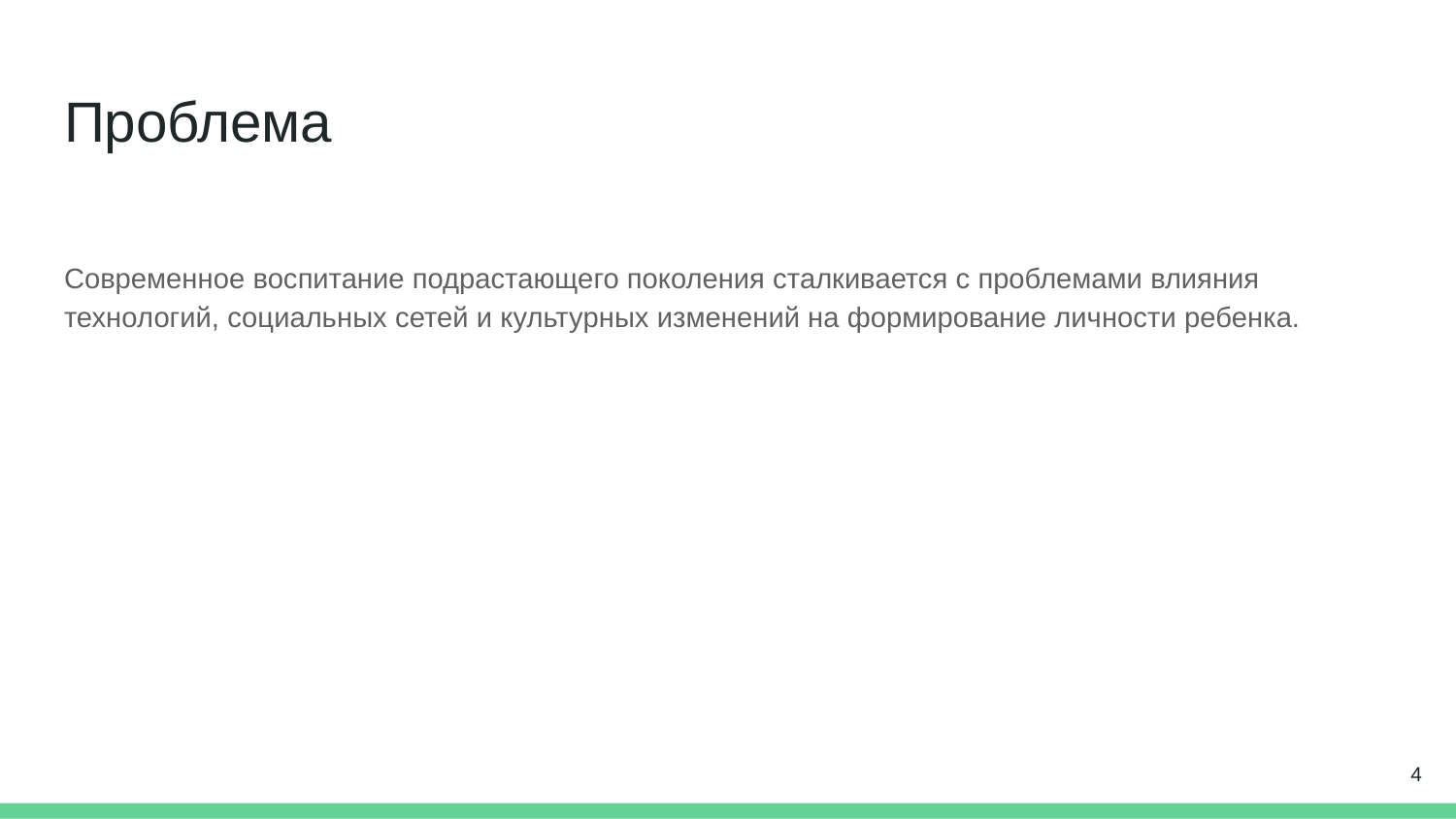

# Проблема
Современное воспитание подрастающего поколения сталкивается с проблемами влияния технологий, социальных сетей и культурных изменений на формирование личности ребенка.
4